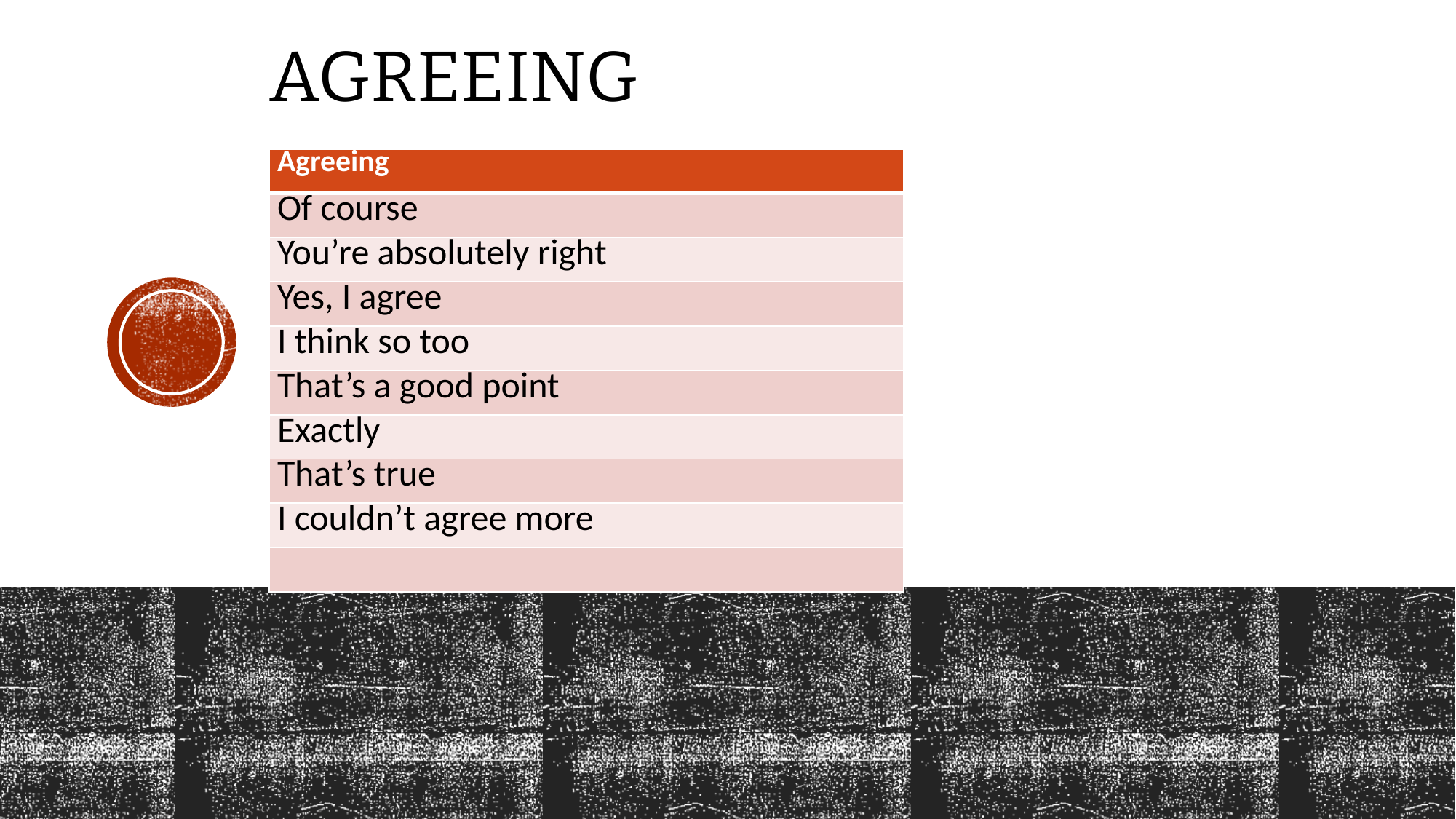

# Agreeing

| Agreeing |
| --- |
| Of course |
| You’re absolutely right |
| Yes, I agree |
| I think so too |
| That’s a good point |
| Exactly |
| That’s true |
| I couldn’t agree more |
|  |